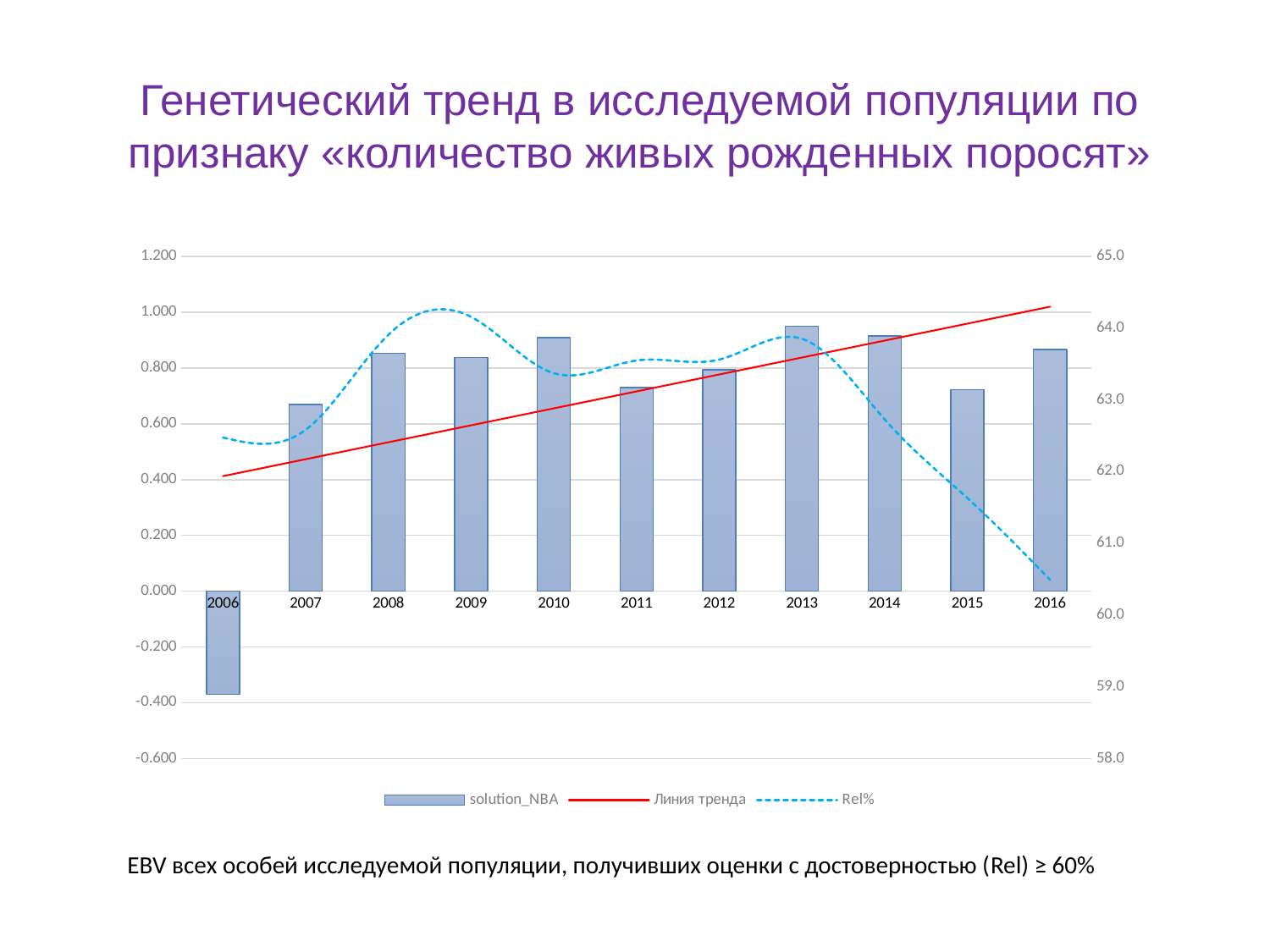

Генетический тренд в исследуемой популяции по признаку «количество живых рожденных поросят»

### Chart

| Category | solution_NBA | Rel% |
|---|---|---|
| 2006 | -0.3697640245454546 | 62.47541474560112 |
| 2007 | 0.6693350690909091 | 62.58255361521542 |
| 2008 | 0.8532731838888891 | 63.90756634518906 |
| 2009 | 0.8381617779999999 | 64.15776260045723 |
| 2010 | 0.9088387331506851 | 63.372105157556874 |
| 2011 | 0.7306945185333331 | 63.549339558264386 |
| 2012 | 0.7943495134351147 | 63.56201127184622 |
| 2013 | 0.9492111046601944 | 63.85211051977342 |
| 2014 | 0.9145316293129774 | 62.72835830605539 |
| 2015 | 0.7226191467857142 | 61.631382966246164 |
| 2016 | 0.8660421258333334 | 60.49037126467314 |
EBV всех особей исследуемой популяции, получивших оценки с достоверностью (Rel) ≥ 60%